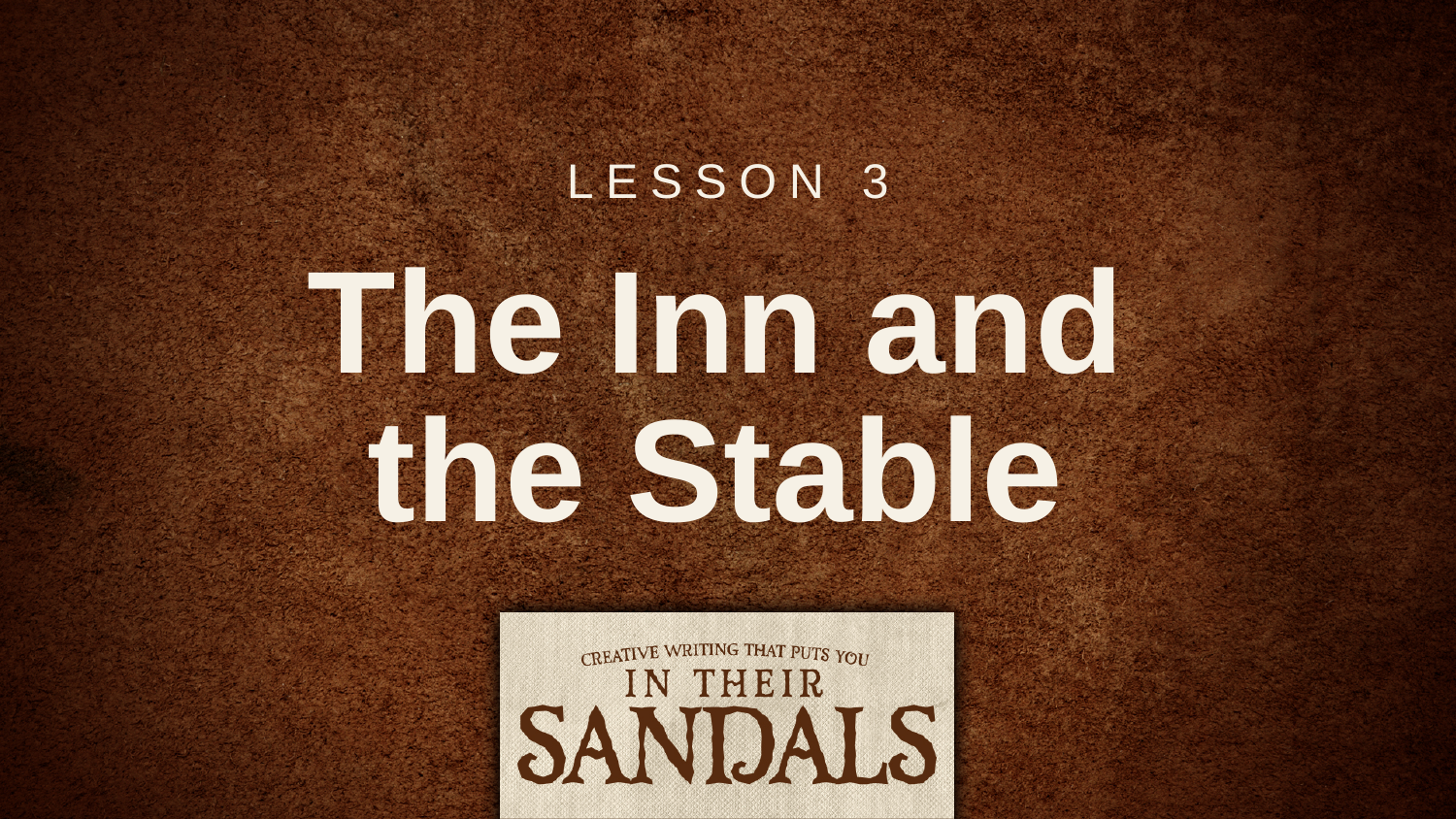

LESSON 3
# The Inn and the Stable